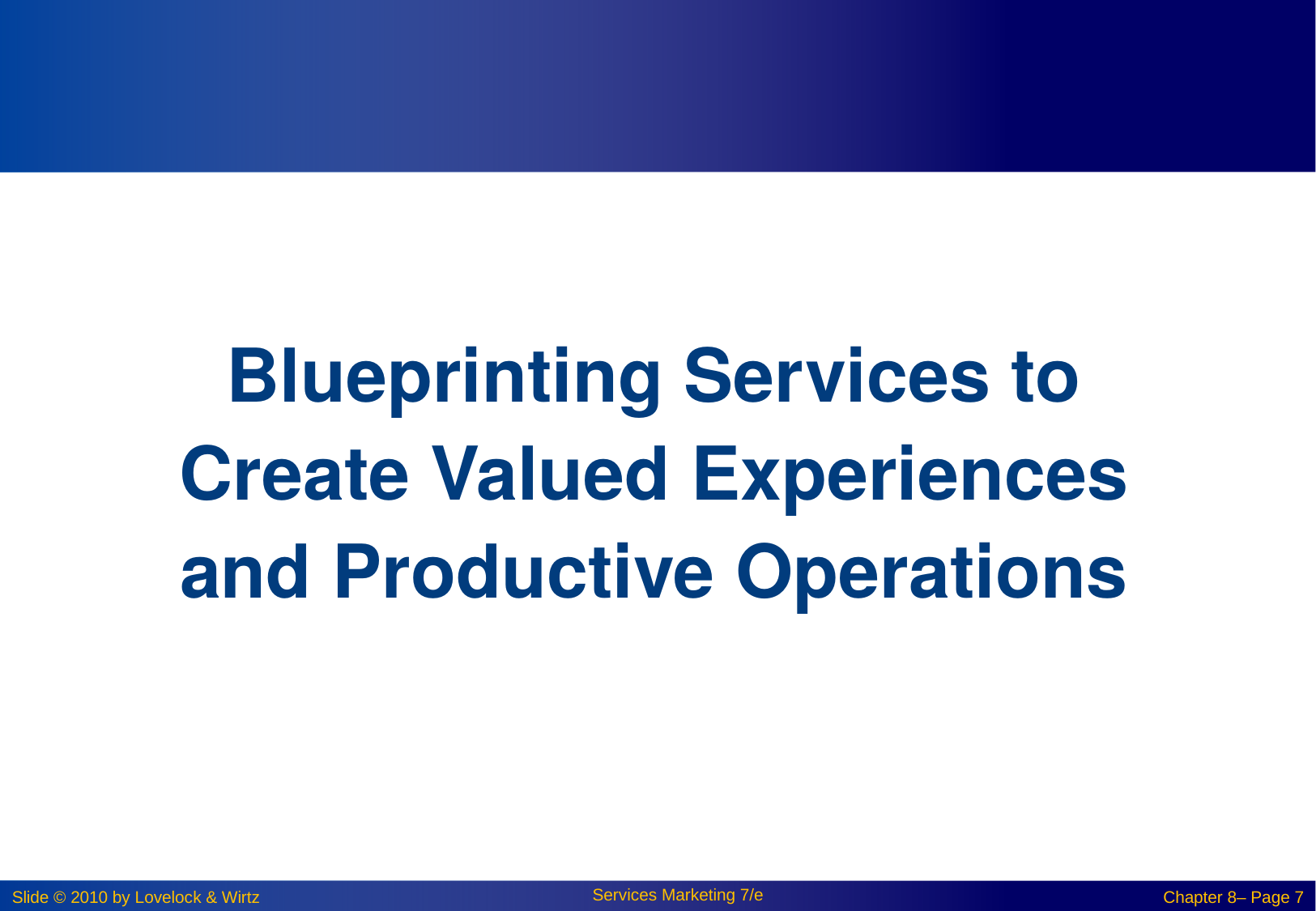

Blueprinting Services to Create Valued Experiences and Productive Operations